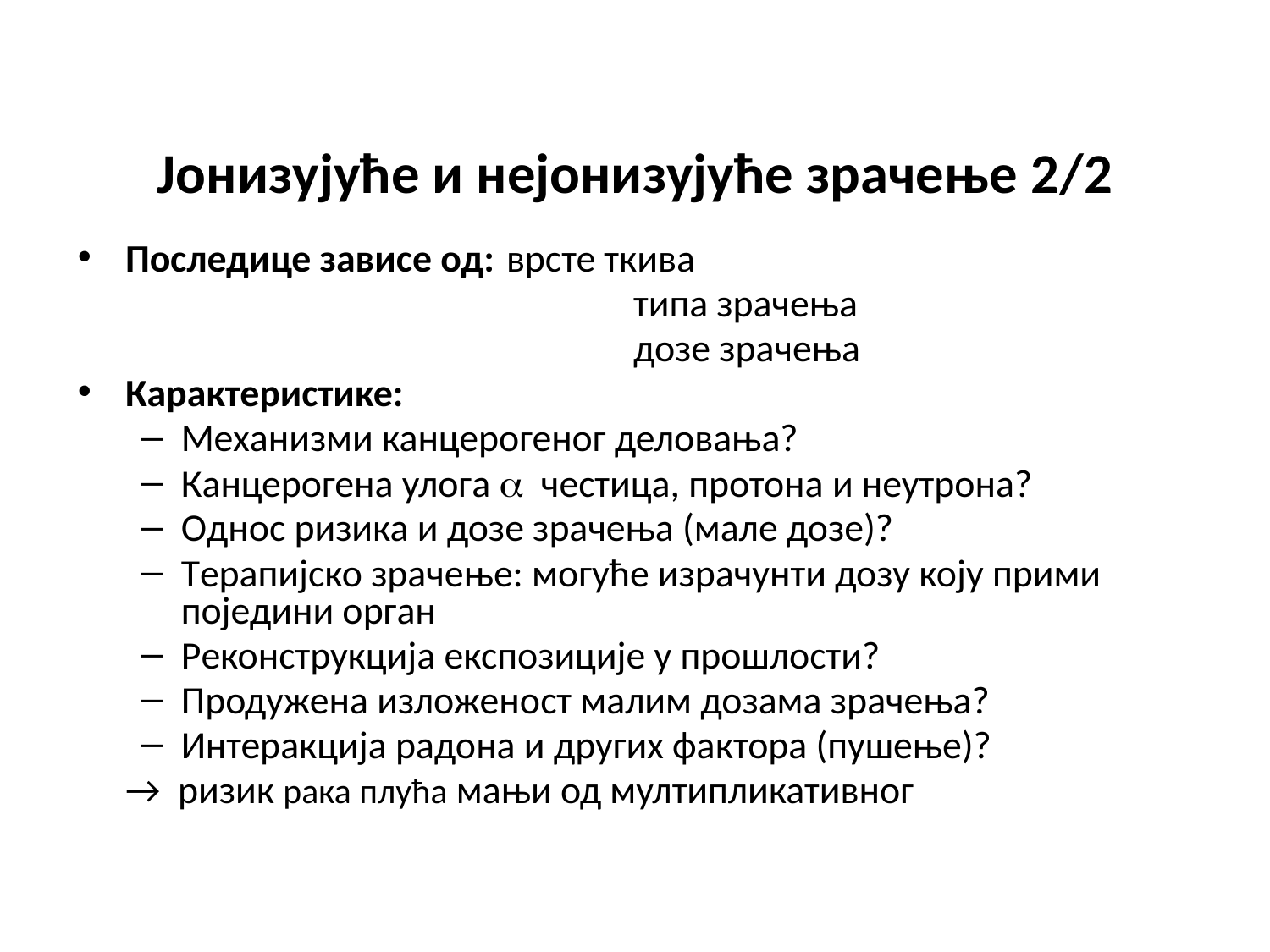

# Јонизујуће и нејонизујуће зрачење 2/2
Последице зависе од:	врсте ткива
					типа зрачења
					дозе зрачења
Карактеристике:
Механизми канцерогеног деловања?
Канцерогена улога α  честица, протона и неутрона?
Однос ризика и дозе зрачења (мале дозе)?
Терапијско зрачење: могуће израчунти дозу коју прими поједини орган
Реконструкција експозиције у прошлости?
Продужена изложеност малим дозама зрачења?
Интеракција радона и других фактора (пушење)?
	→  ризик рака плућа мањи од мултипликативног